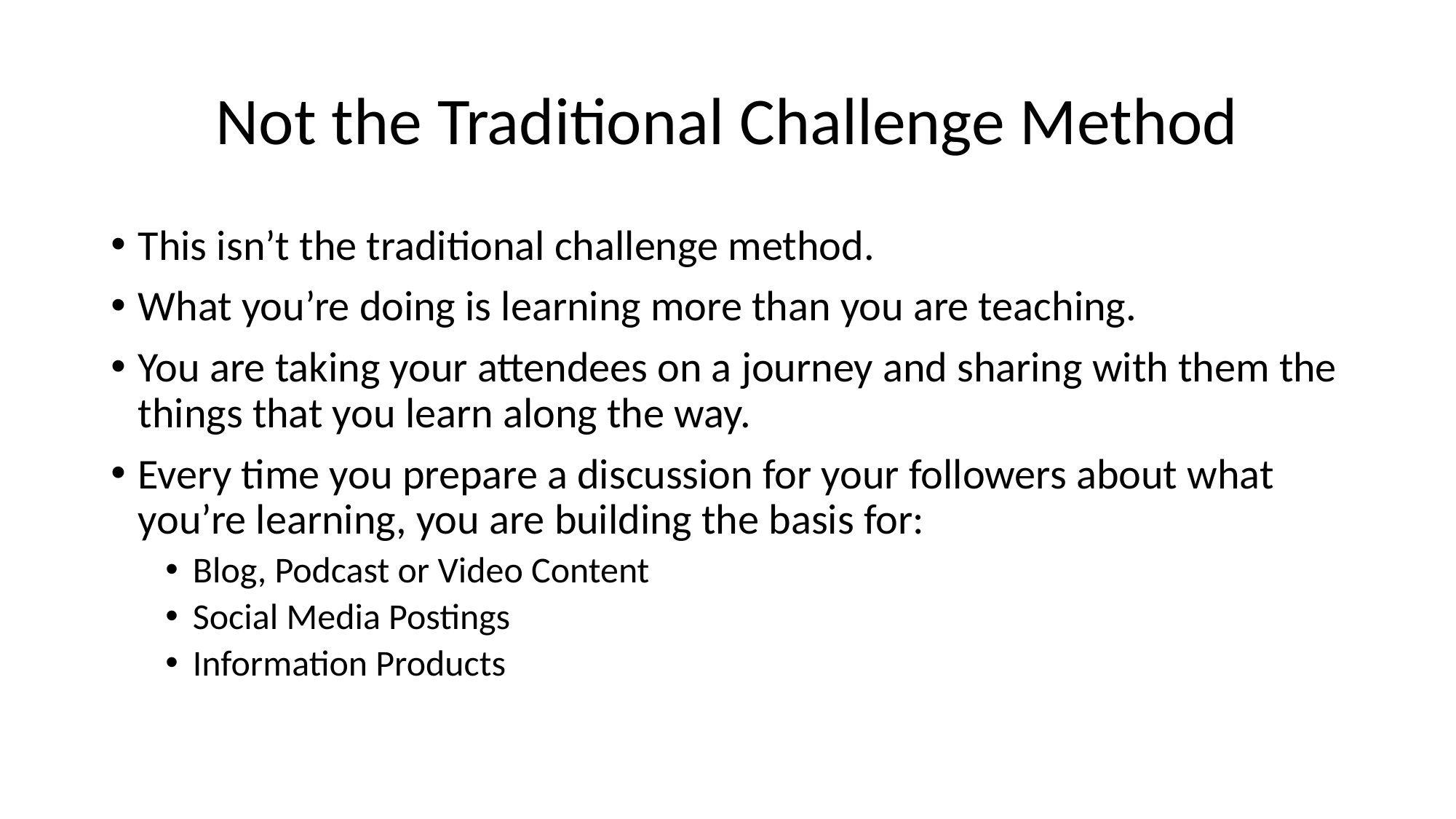

# Not the Traditional Challenge Method
This isn’t the traditional challenge method.
What you’re doing is learning more than you are teaching.
You are taking your attendees on a journey and sharing with them the things that you learn along the way.
Every time you prepare a discussion for your followers about what you’re learning, you are building the basis for:
Blog, Podcast or Video Content
Social Media Postings
Information Products